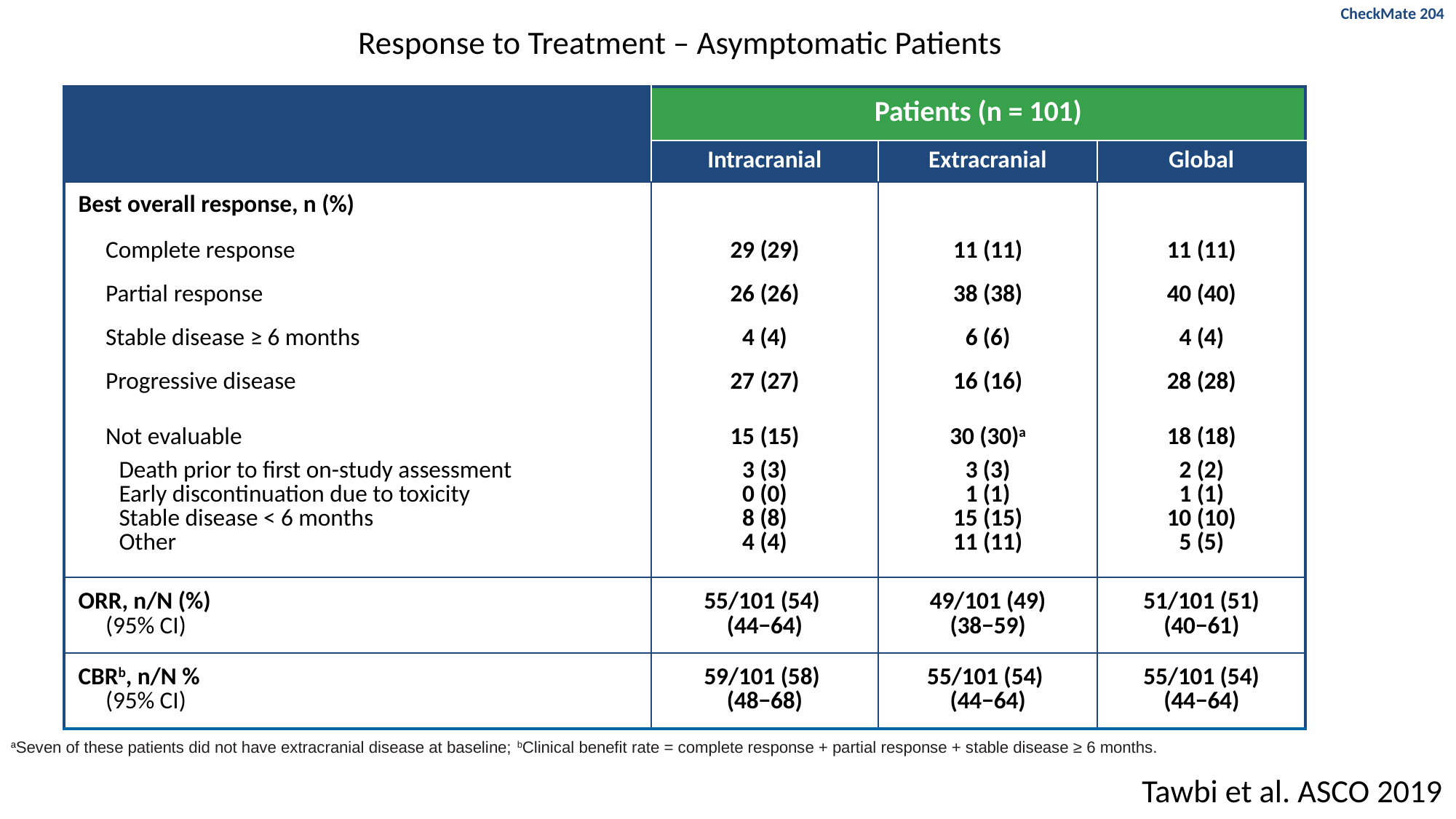

CheckMate 204
# Response to Treatment – Asymptomatic Patients
|  | Patients (n = 101) |  |  |
| --- | --- | --- | --- |
|  | Intracranial | Extracranial | Global |
| Best overall response, n (%) |  |  |  |
| Complete response | 29 (29) | 11 (11) | 11 (11) |
| Partial response | 26 (26) | 38 (38) | 40 (40) |
| Stable disease ≥ 6 months | 4 (4) | 6 (6) | 4 (4) |
| Progressive disease | 27 (27) | 16 (16) | 28 (28) |
| Not evaluable Death prior to first on-study assessment Early discontinuation due to toxicity Stable disease < 6 months Other | 15 (15) 3 (3) 0 (0) 8 (8) 4 (4) | 30 (30)a 3 (3) 1 (1) 15 (15) 11 (11) | 18 (18) 2 (2) 1 (1) 10 (10) 5 (5) |
| ORR, n/N (%) (95% CI) | 55/101 (54) (44−64) | 49/101 (49) (38−59) | 51/101 (51) (40−61) |
| CBRb, n/N % (95% CI) | 59/101 (58) (48−68) | 55/101 (54) (44−64) | 55/101 (54) (44−64) |
aSeven of these patients did not have extracranial disease at baseline; bClinical benefit rate = complete response + partial response + stable disease ≥ 6 months.
Tawbi et al. ASCO 2019